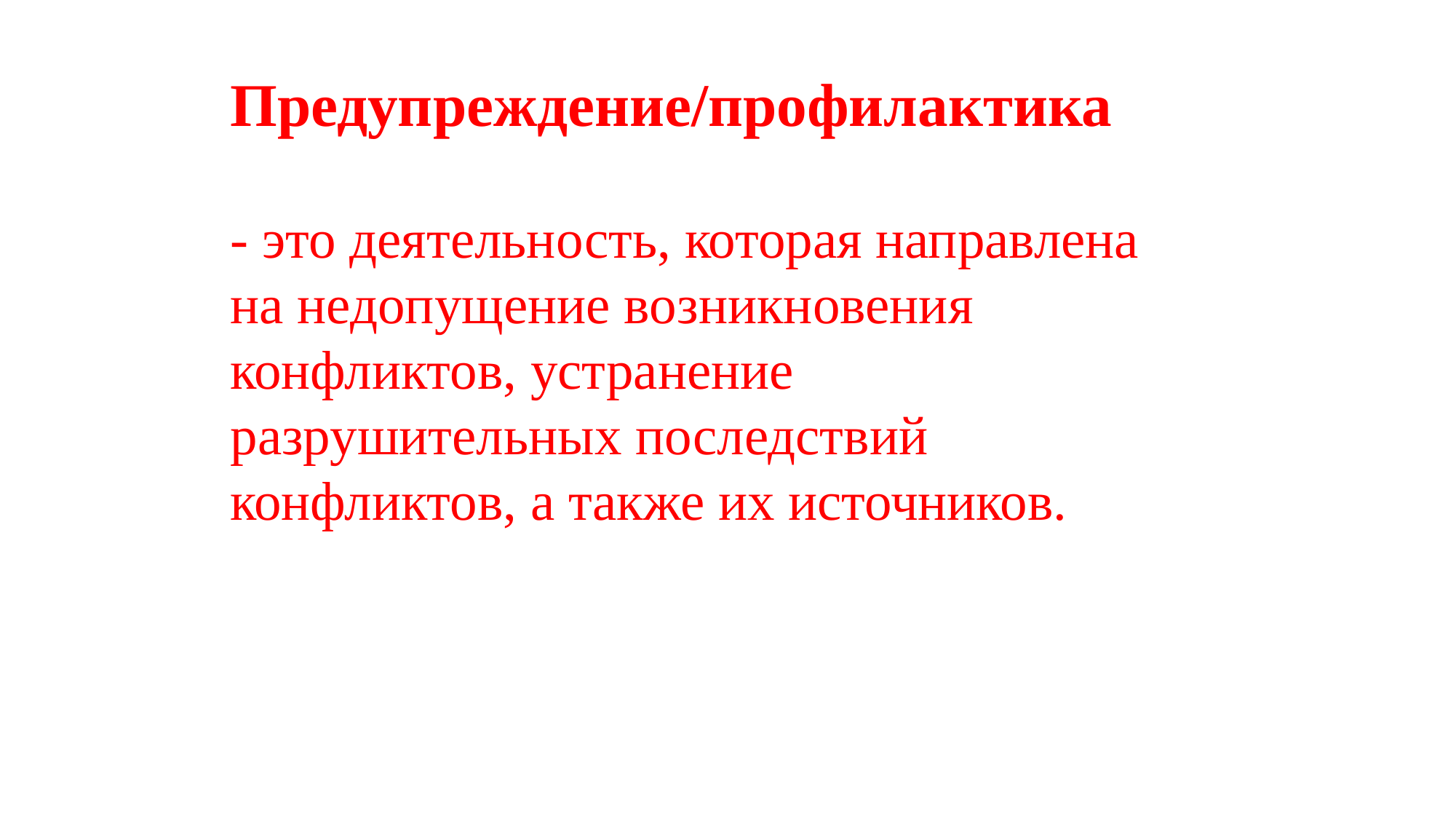

Предупреждение/профилактика

- это деятельность, которая направлена на недопущение возникновения конфликтов, устранение разрушительных последствий конфликтов, а также их источников.